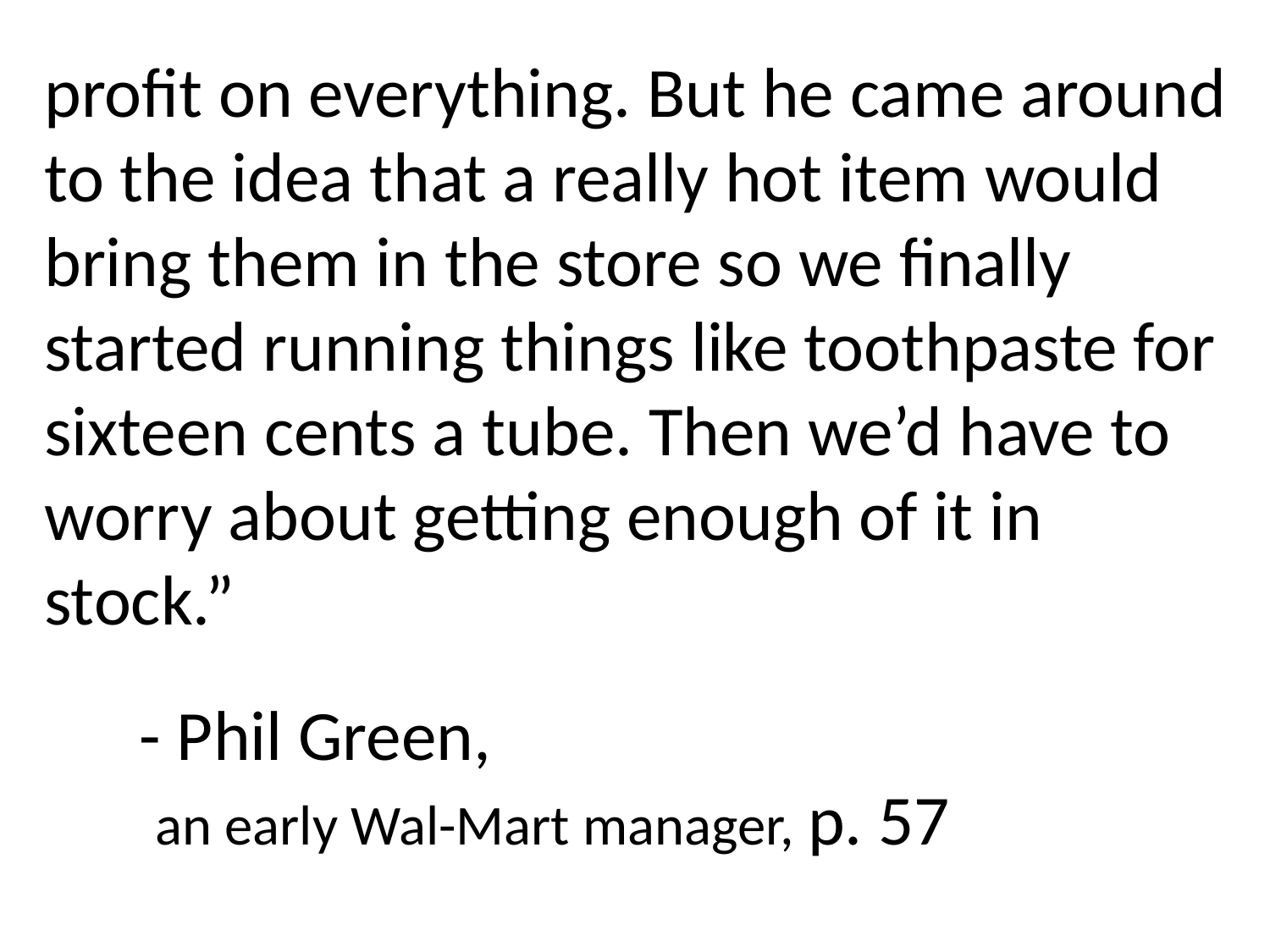

profit on everything. But he came around to the idea that a really hot item would bring them in the store so we finally started running things like toothpaste for sixteen cents a tube. Then we’d have to worry about getting enough of it in stock.”
      - Phil Green,
       an early Wal-Mart manager, p. 57